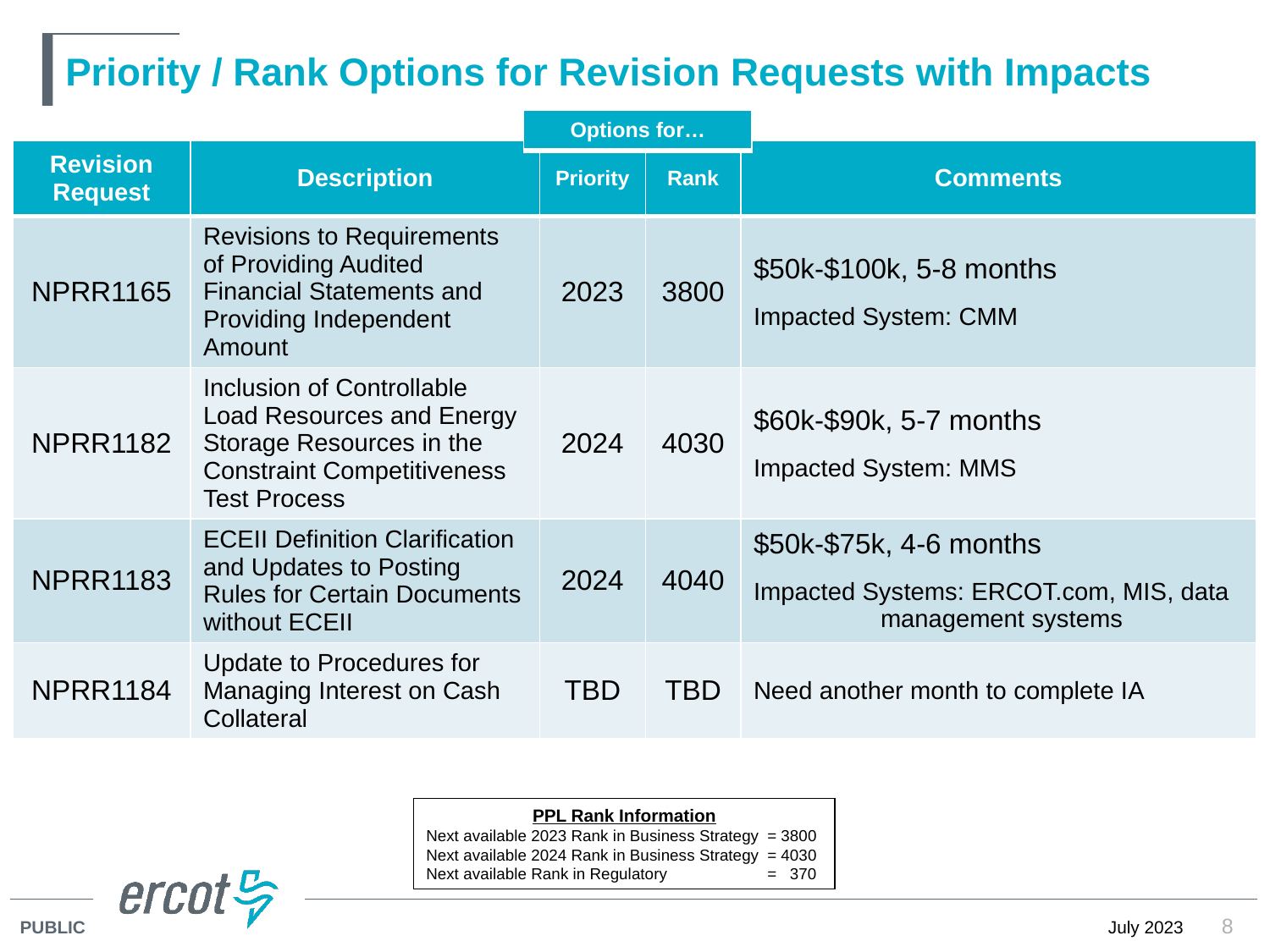

# Priority / Rank Options for Revision Requests with Impacts
| Options for… |
| --- |
| Revision Request | Description | Priority | Rank | Comments |
| --- | --- | --- | --- | --- |
| NPRR1165 | Revisions to Requirements of Providing Audited Financial Statements and Providing Independent Amount | 2023 | 3800 | $50k-$100k, 5-8 months Impacted System: CMM |
| NPRR1182 | Inclusion of Controllable Load Resources and Energy Storage Resources in the Constraint Competitiveness Test Process | 2024 | 4030 | $60k-$90k, 5-7 months Impacted System: MMS |
| NPRR1183 | ECEII Definition Clarification and Updates to Posting Rules for Certain Documents without ECEII | 2024 | 4040 | $50k-$75k, 4-6 months Impacted Systems: ERCOT.com, MIS, data management systems |
| NPRR1184 | Update to Procedures for Managing Interest on Cash Collateral | TBD | TBD | Need another month to complete IA |
PPL Rank Information
Next available 2023 Rank in Business Strategy 	= 3800
Next available 2024 Rank in Business Strategy 	= 4030
Next available Rank in Regulatory	=   370
8